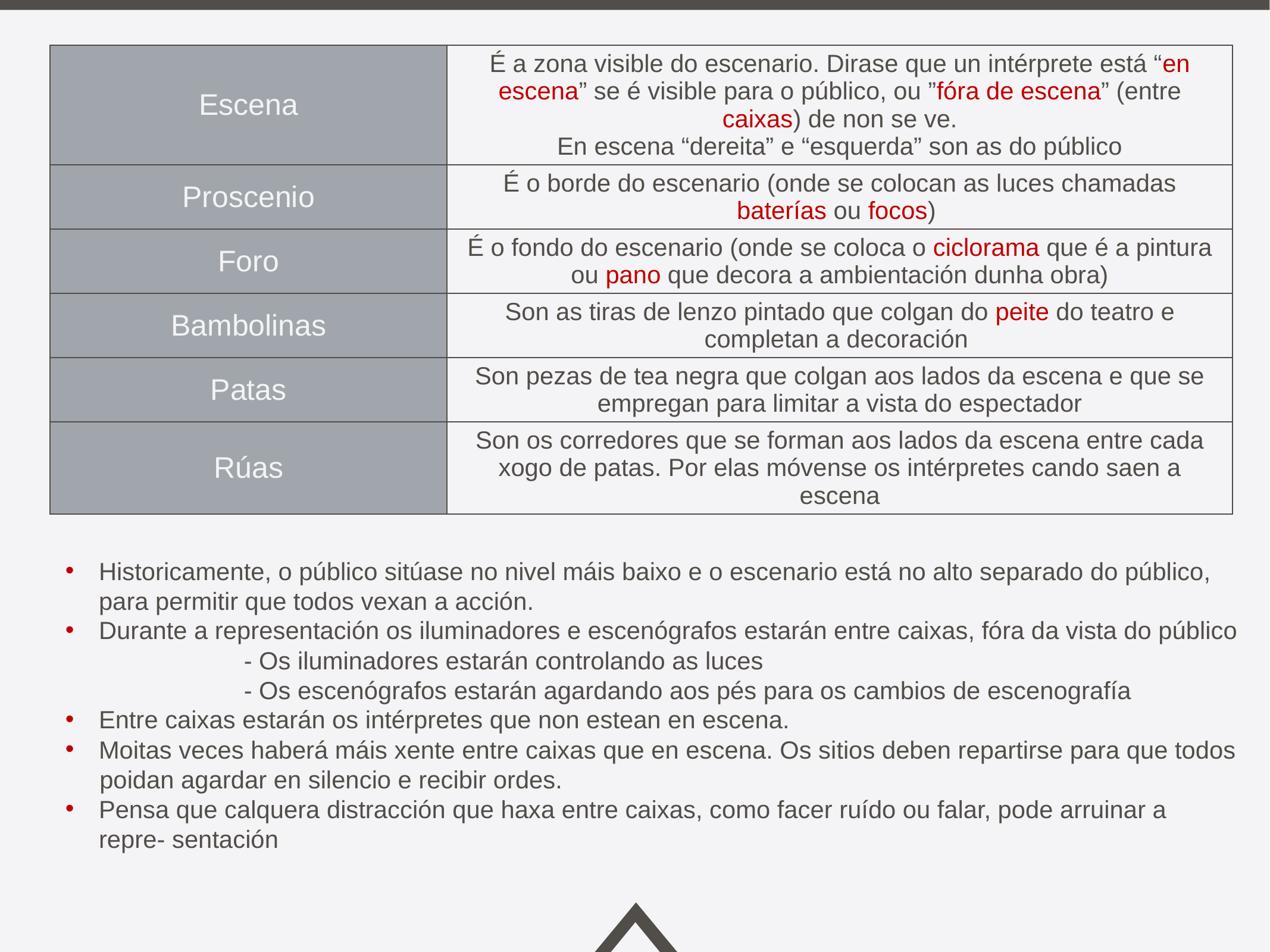

| Escena | É a zona visible do escenario. Dirase que un intérprete está “en escena” se é visible para o público, ou ”fóra de escena” (entre caixas) de non se ve. En escena “dereita” e “esquerda” son as do público |
| --- | --- |
| Proscenio | É o borde do escenario (onde se colocan as luces chamadas baterías ou focos) |
| Foro | É o fondo do escenario (onde se coloca o ciclorama que é a pintura ou pano que decora a ambientación dunha obra) |
| Bambolinas | Son as tiras de lenzo pintado que colgan do peite do teatro e completan a decoración |
| Patas | Son pezas de tea negra que colgan aos lados da escena e que se empregan para limitar a vista do espectador |
| Rúas | Son os corredores que se forman aos lados da escena entre cada xogo de patas. Por elas móvense os intérpretes cando saen a escena |
Historicamente, o público sitúase no nivel máis baixo e o escenario está no alto separado do público, para permitir que todos vexan a acción.
Durante a representación os iluminadores e escenógrafos estarán entre caixas, fóra da vista do público
		- Os iluminadores estarán controlando as luces
		- Os escenógrafos estarán agardando aos pés para os cambios de escenografía
Entre caixas estarán os intérpretes que non estean en escena.
Moitas veces haberá máis xente entre caixas que en escena. Os sitios deben repartirse para que todos
     poidan agardar en silencio e recibir ordes.
Pensa que calquera distracción que haxa entre caixas, como facer ruído ou falar, pode arruinar a repre- sentación